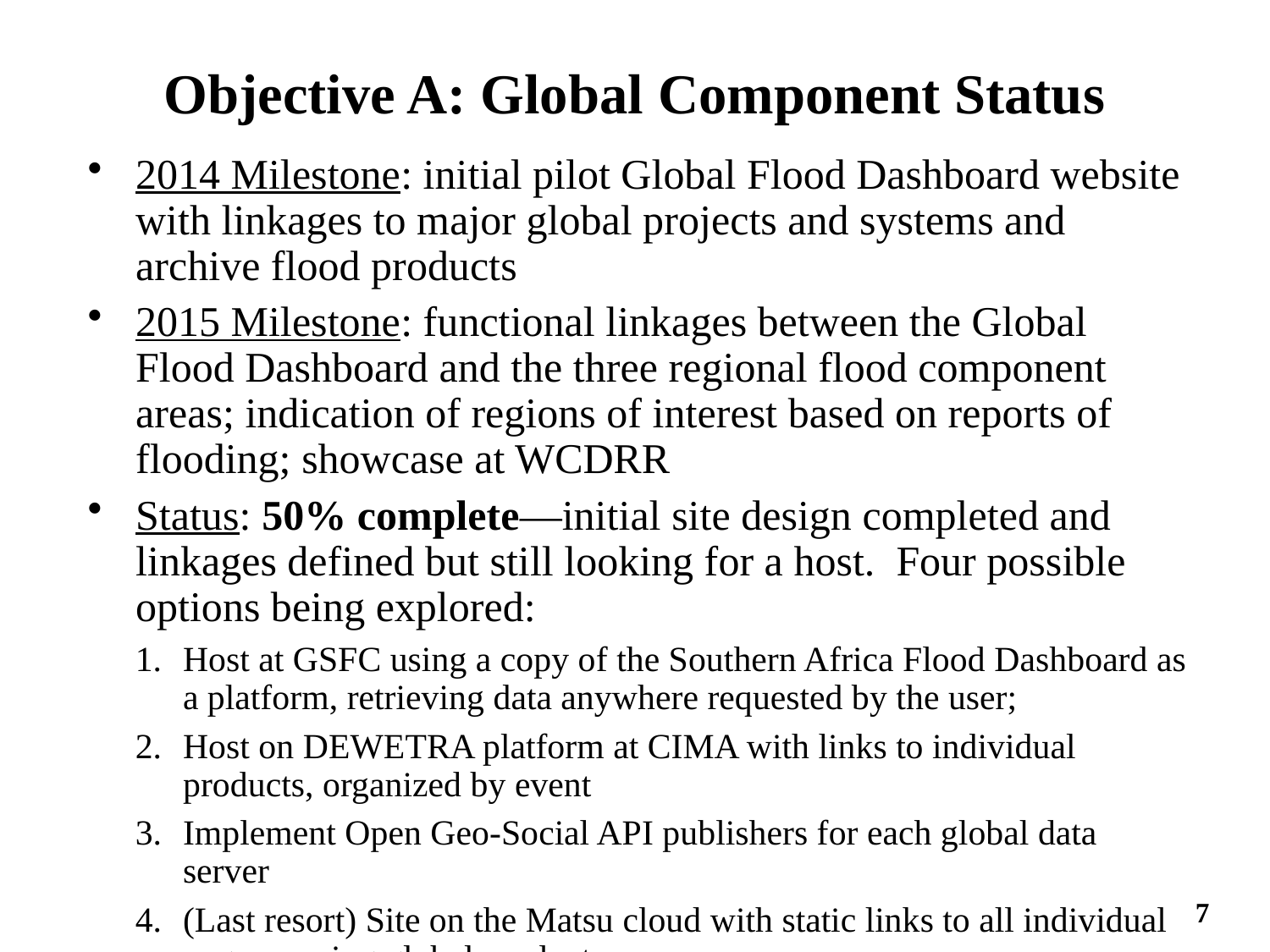

# Objective A: Global Component Status
2014 Milestone: initial pilot Global Flood Dashboard website with linkages to major global projects and systems and archive flood products
2015 Milestone: functional linkages between the Global Flood Dashboard and the three regional flood component areas; indication of regions of interest based on reports of flooding; showcase at WCDRR
Status: 50% complete—initial site design completed and linkages defined but still looking for a host.  Four possible options being explored:
Host at GSFC using a copy of the Southern Africa Flood Dashboard as a platform, retrieving data anywhere requested by the user;
Host on DEWETRA platform at CIMA with links to individual products, organized by event
Implement Open Geo-Social API publishers for each global data server
(Last resort) Site on the Matsu cloud with static links to all individual pages serving global products
7